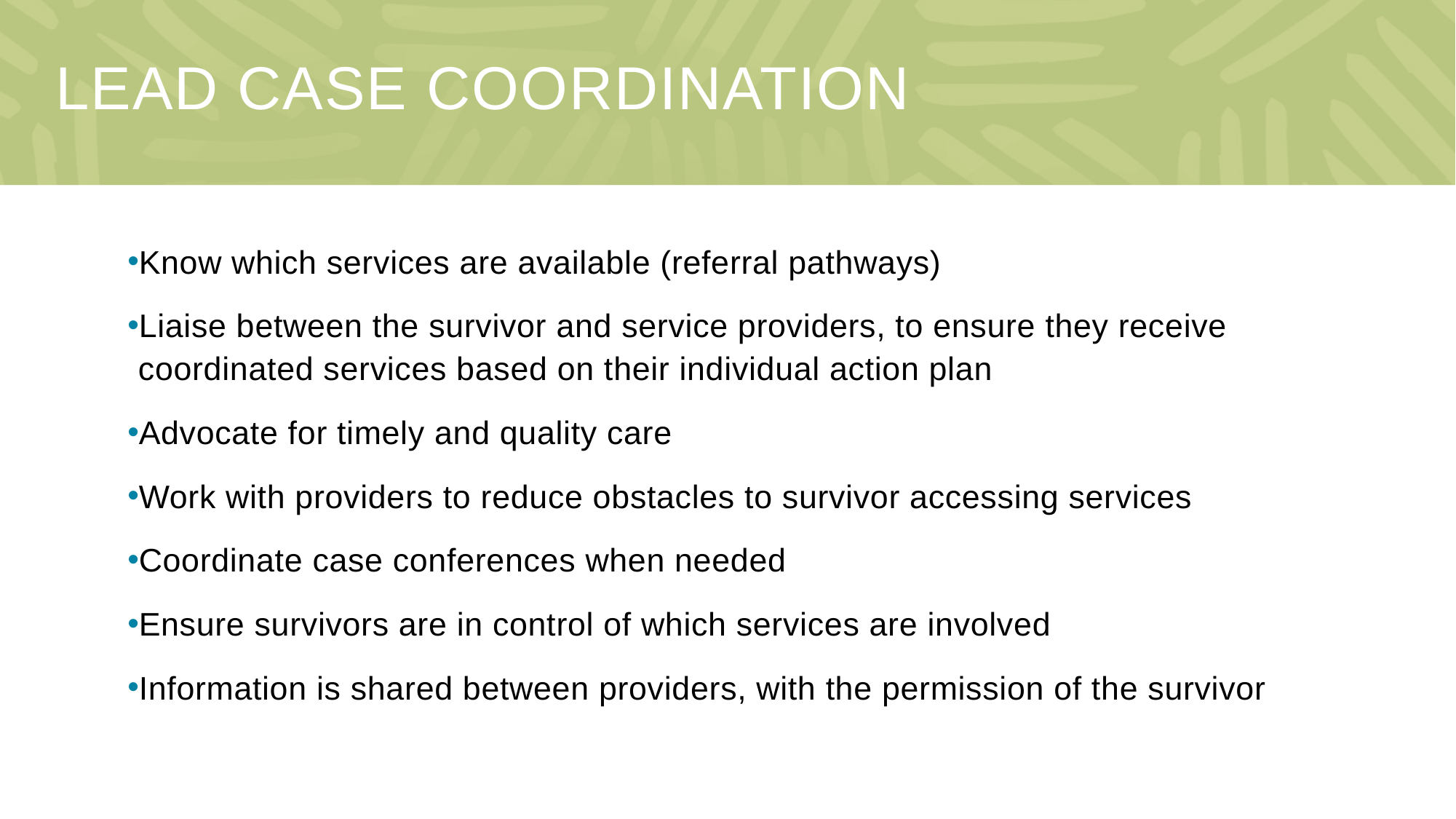

# Lead case coordination
Know which services are available (referral pathways)
Liaise between the survivor and service providers, to ensure they receive coordinated services based on their individual action plan
Advocate for timely and quality care
Work with providers to reduce obstacles to survivor accessing services
Coordinate case conferences when needed
Ensure survivors are in control of which services are involved
Information is shared between providers, with the permission of the survivor